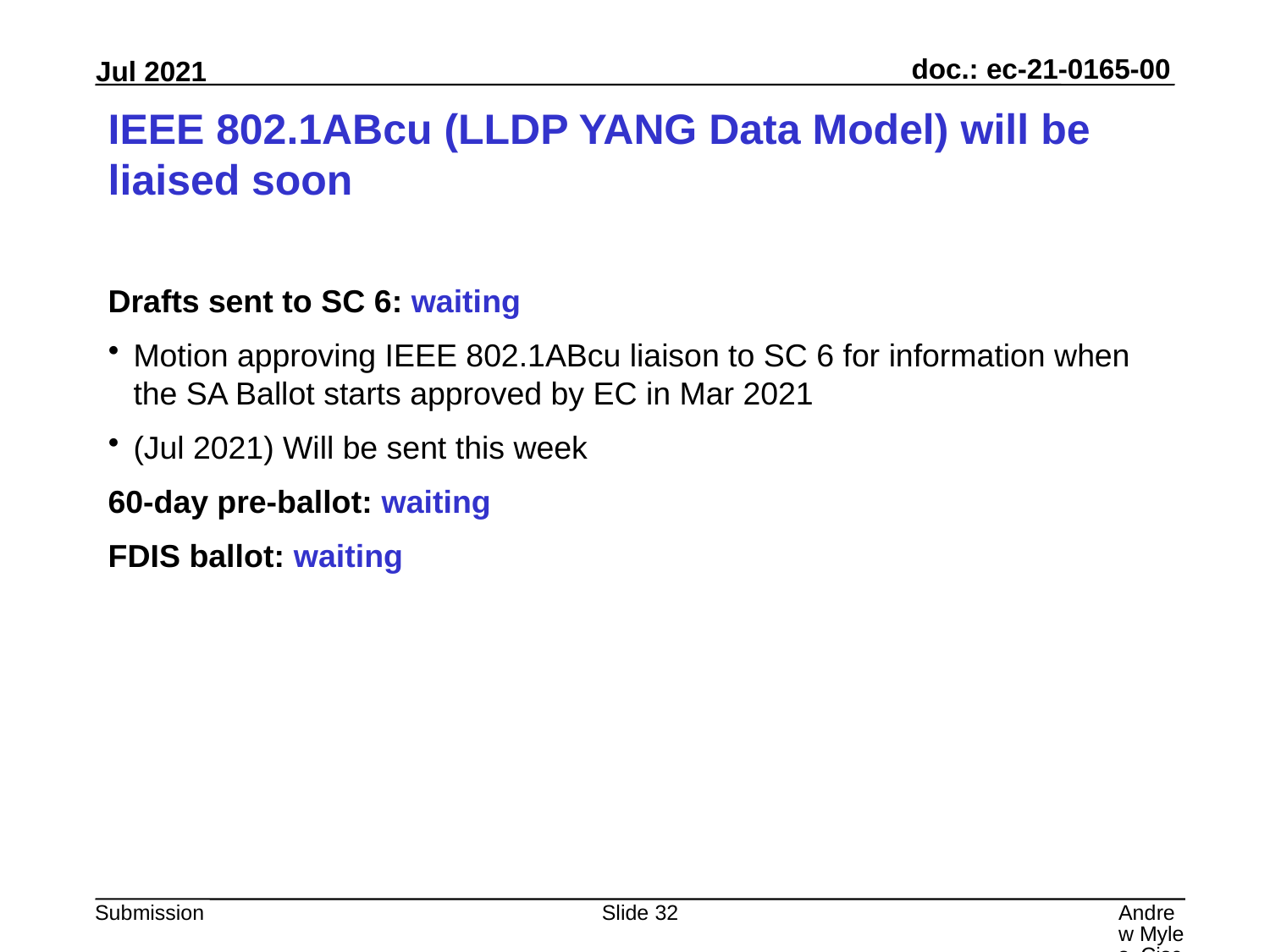

# IEEE 802.1ABcu (LLDP YANG Data Model) will be  liaised soon
Drafts sent to SC 6: waiting
Motion approving IEEE 802.1ABcu liaison to SC 6 for information when the SA Ballot starts approved by EC in Mar 2021
(Jul 2021) Will be sent this week
60-day pre-ballot: waiting
FDIS ballot: waiting

Slide 32
Andrew Myles, Cisco